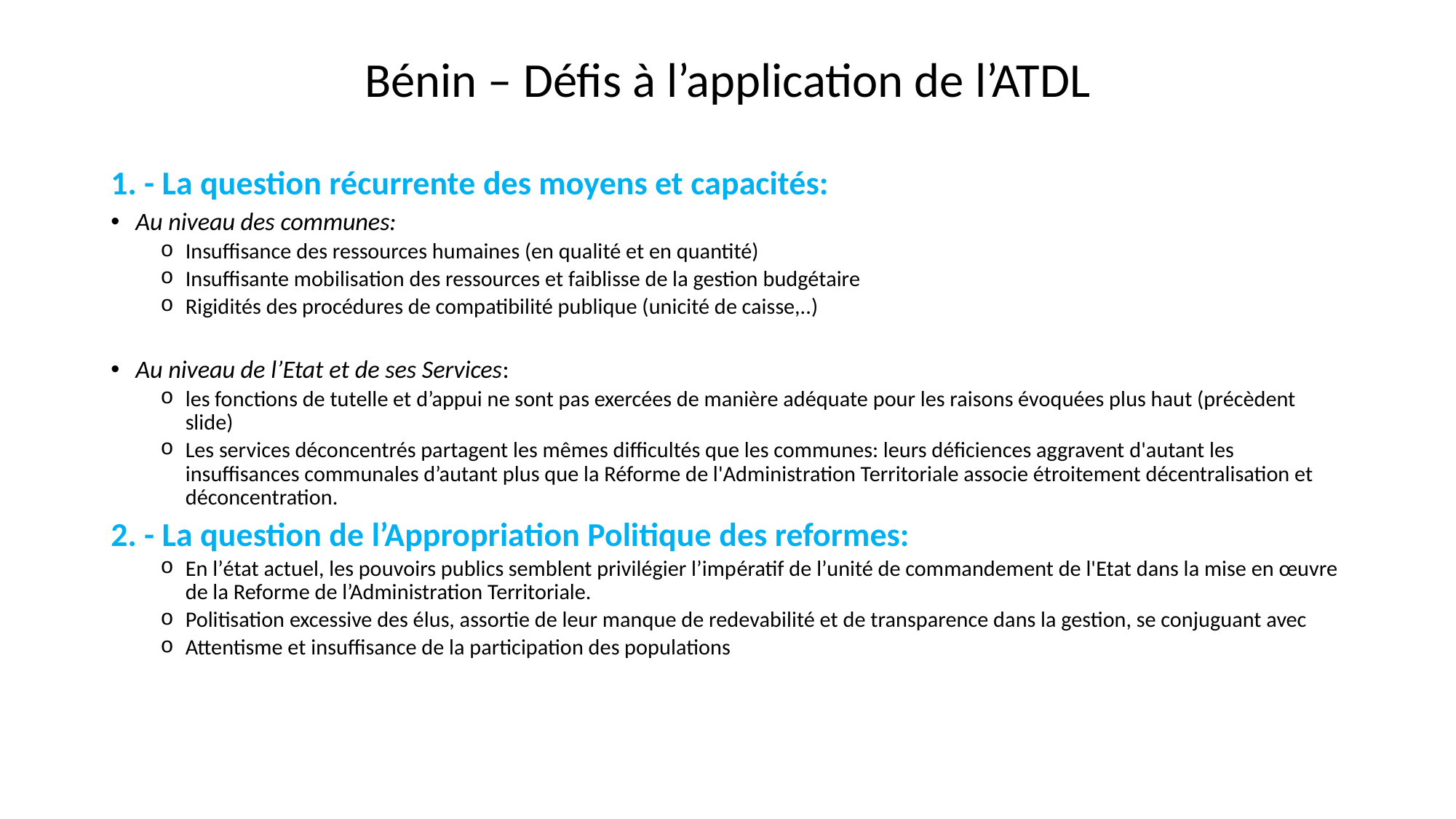

# Bénin – Défis à l’application de l’ATDL
1. - La question récurrente des moyens et capacités:
Au niveau des communes:
Insuffisance des ressources humaines (en qualité et en quantité)
Insuffisante mobilisation des ressources et faiblisse de la gestion budgétaire
Rigidités des procédures de compatibilité publique (unicité de caisse,..)

Au niveau de l’Etat et de ses Services:
les fonctions de tutelle et d’appui ne sont pas exercées de manière adéquate pour les raisons évoquées plus haut (précèdent slide)
Les services déconcentrés partagent les mêmes difficultés que les communes: leurs déficiences aggravent d'autant les insuffisances communales d’autant plus que la Réforme de l'Administration Territoriale associe étroitement décentralisation et déconcentration.
2. - La question de l’Appropriation Politique des reformes:
En l’état actuel, les pouvoirs publics semblent privilégier l’impératif de l’unité de commandement de l'Etat dans la mise en œuvre de la Reforme de l’Administration Territoriale.
Politisation excessive des élus, assortie de leur manque de redevabilité et de transparence dans la gestion, se conjuguant avec
Attentisme et insuffisance de la participation des populations